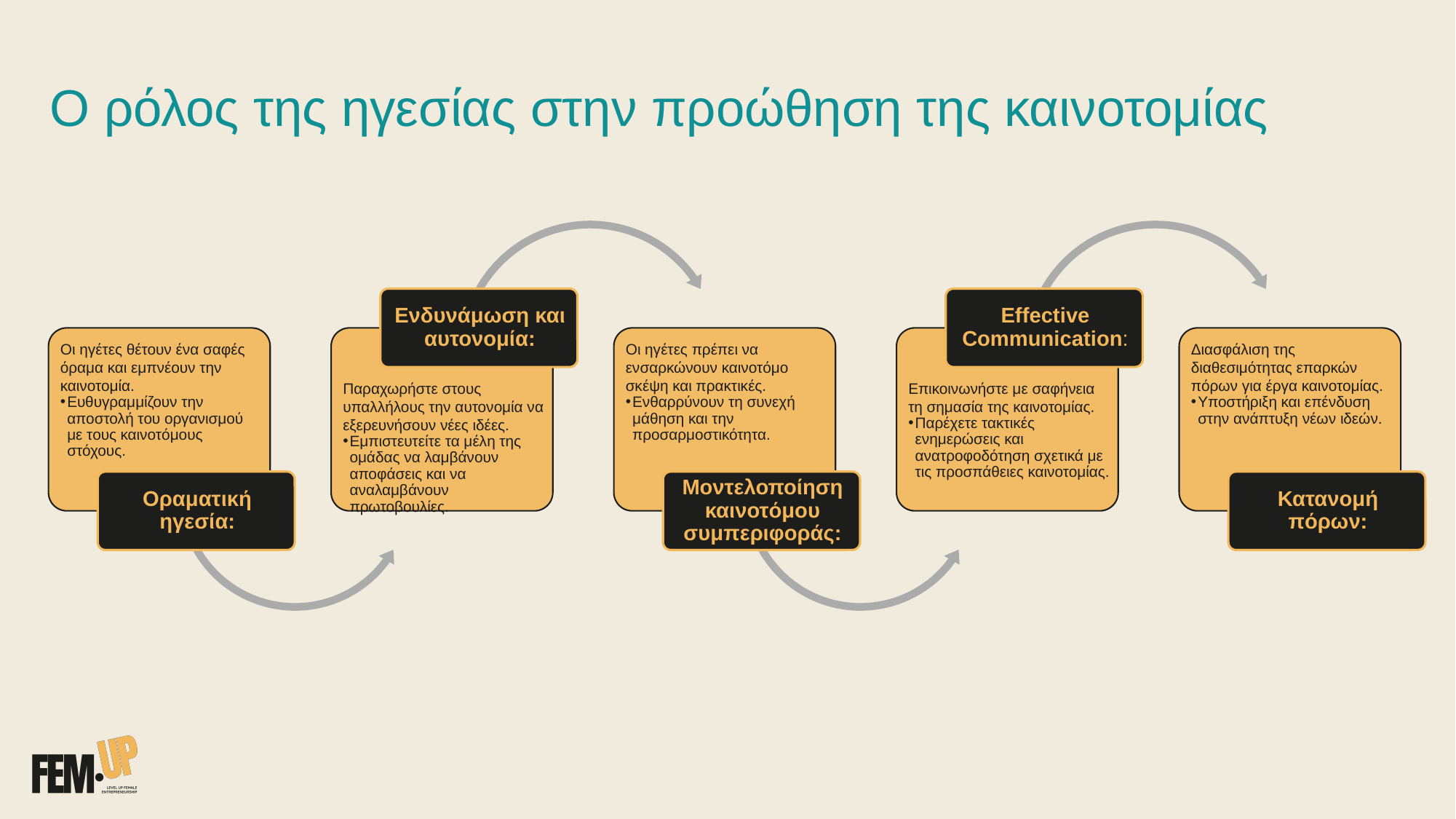

Οι ηγέτες θέτουν ένα σαφές όραμα και εμπνέουν την καινοτομία.
Ευθυγραμμίζουν την αποστολή του οργανισμού με τους καινοτόμους στόχους.
Οραματική ηγεσία:
Παραχωρήστε στους υπαλλήλους την αυτονομία να εξερευνήσουν νέες ιδέες.
Εμπιστευτείτε τα μέλη της ομάδας να λαμβάνουν αποφάσεις και να αναλαμβάνουν πρωτοβουλίες.
Ενδυνάμωση και αυτονομία:
Οι ηγέτες πρέπει να ενσαρκώνουν καινοτόμο σκέψη και πρακτικές.
Ενθαρρύνουν τη συνεχή μάθηση και την προσαρμοστικότητα.
Μοντελοποίηση καινοτόμου συμπεριφοράς:
Επικοινωνήστε με σαφήνεια τη σημασία της καινοτομίας.
Παρέχετε τακτικές ενημερώσεις και ανατροφοδότηση σχετικά με τις προσπάθειες καινοτομίας.
Effective Communication:
Διασφάλιση της διαθεσιμότητας επαρκών πόρων για έργα καινοτομίας.
Υποστήριξη και επένδυση στην ανάπτυξη νέων ιδεών.
Κατανομή πόρων:
# Ο ρόλος της ηγεσίας στην προώθηση της καινοτομίας